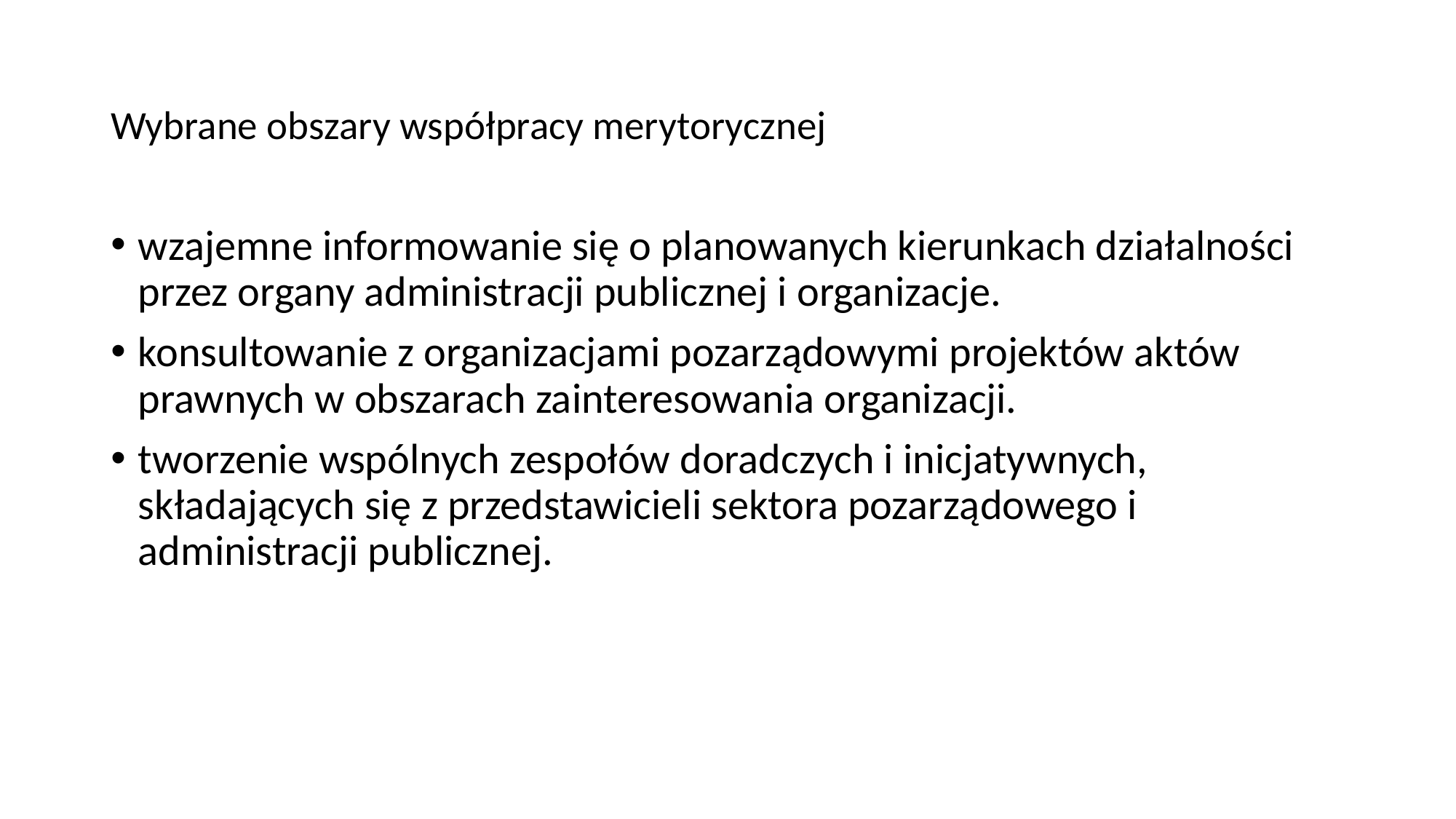

# Wybrane obszary współpracy merytorycznej
wzajemne informowanie się o planowanych kierunkach działalności przez organy administracji publicznej i organizacje.
konsultowanie z organizacjami pozarządowymi projektów aktów prawnych w obszarach zainteresowania organizacji.
tworzenie wspólnych zespołów doradczych i inicjatywnych, składających się z przedstawicieli sektora pozarządowego i administracji publicznej.